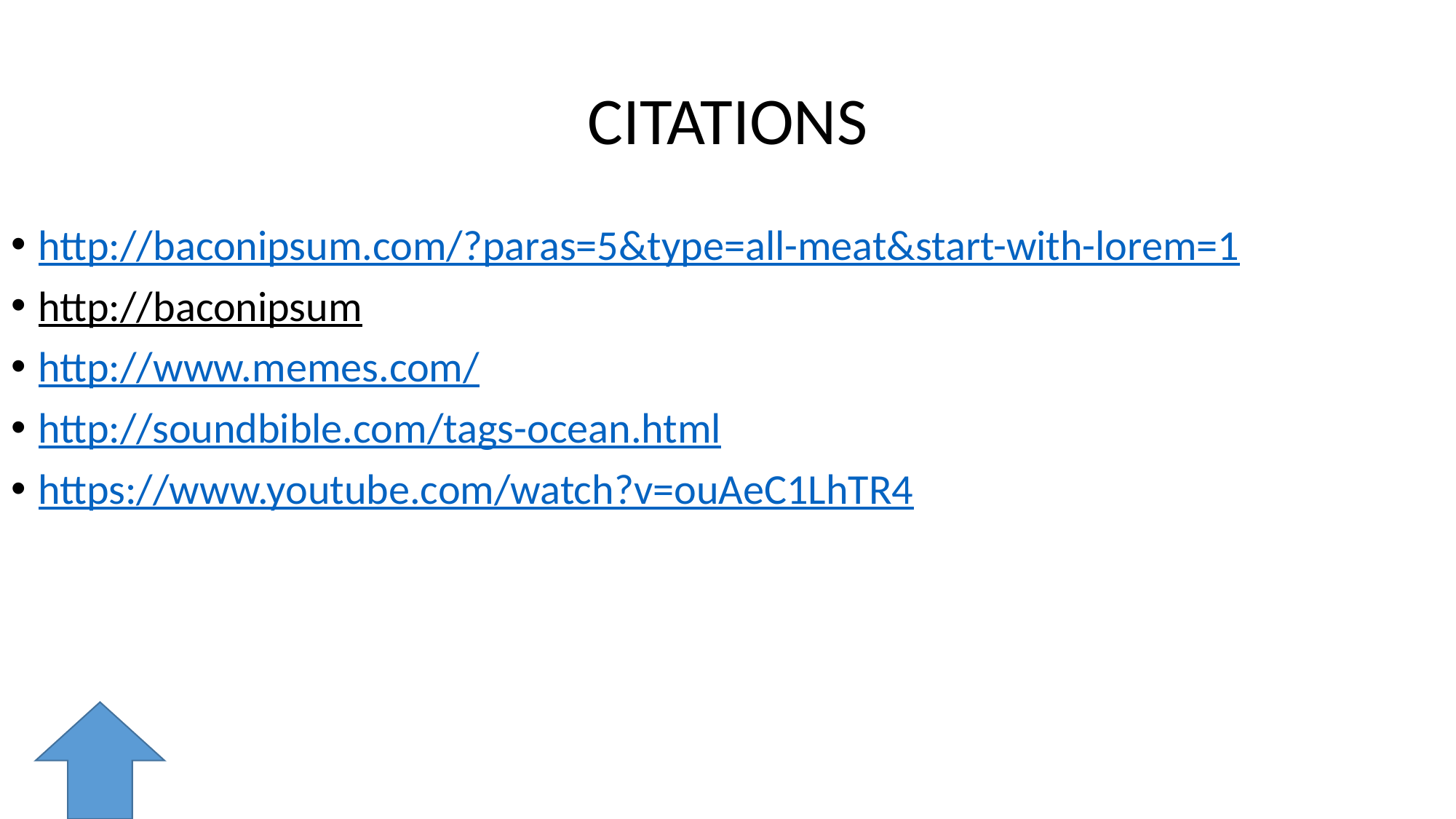

# CITATIONS
http://baconipsum.com/?paras=5&type=all-meat&start-with-lorem=1
http://baconipsum
http://www.memes.com/
http://soundbible.com/tags-ocean.html
https://www.youtube.com/watch?v=ouAeC1LhTR4